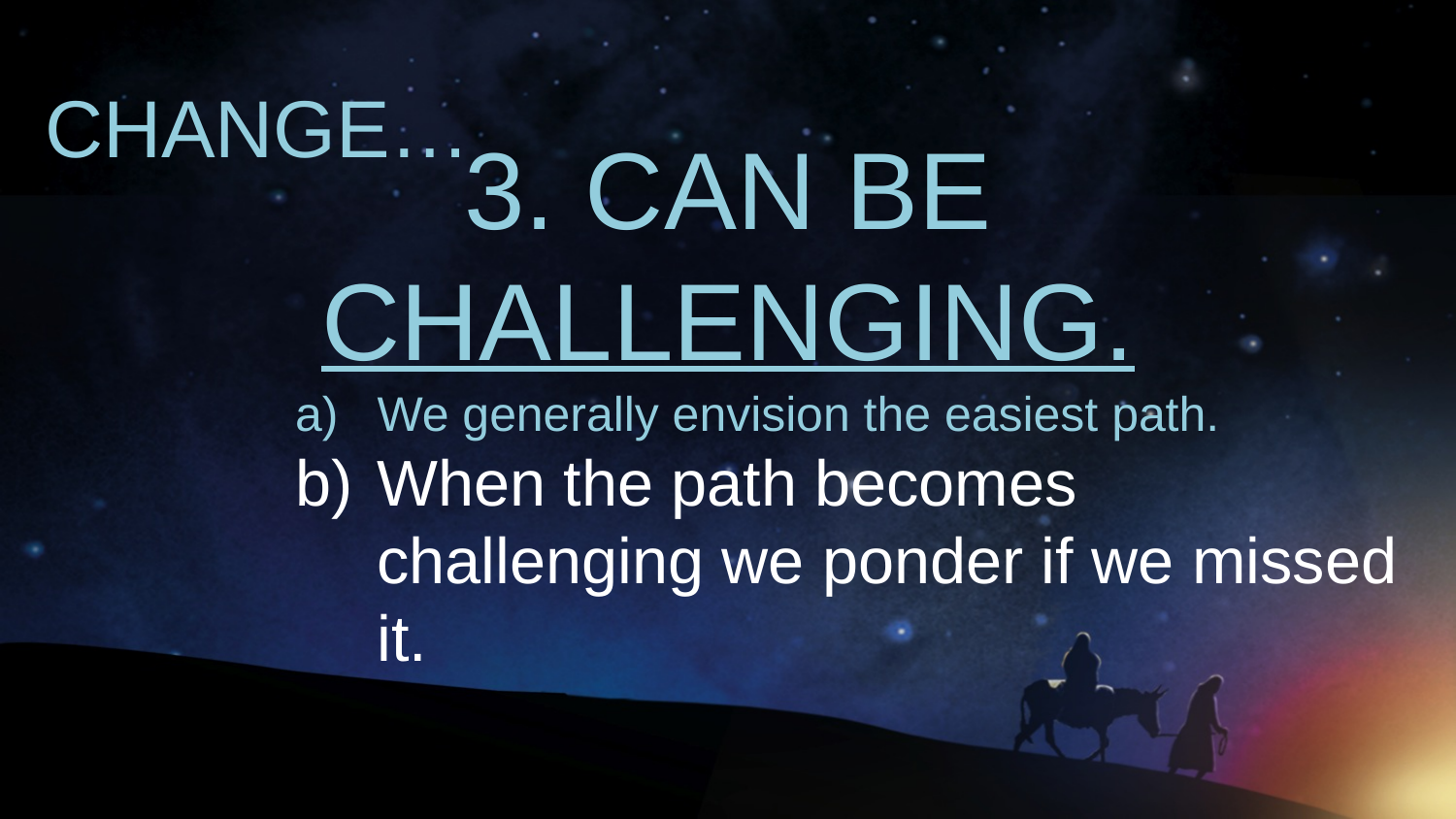

CHANGE…
# 3. CAN BE CHALLENGING.
We generally envision the easiest path.
When the path becomes challenging we ponder if we missed it.